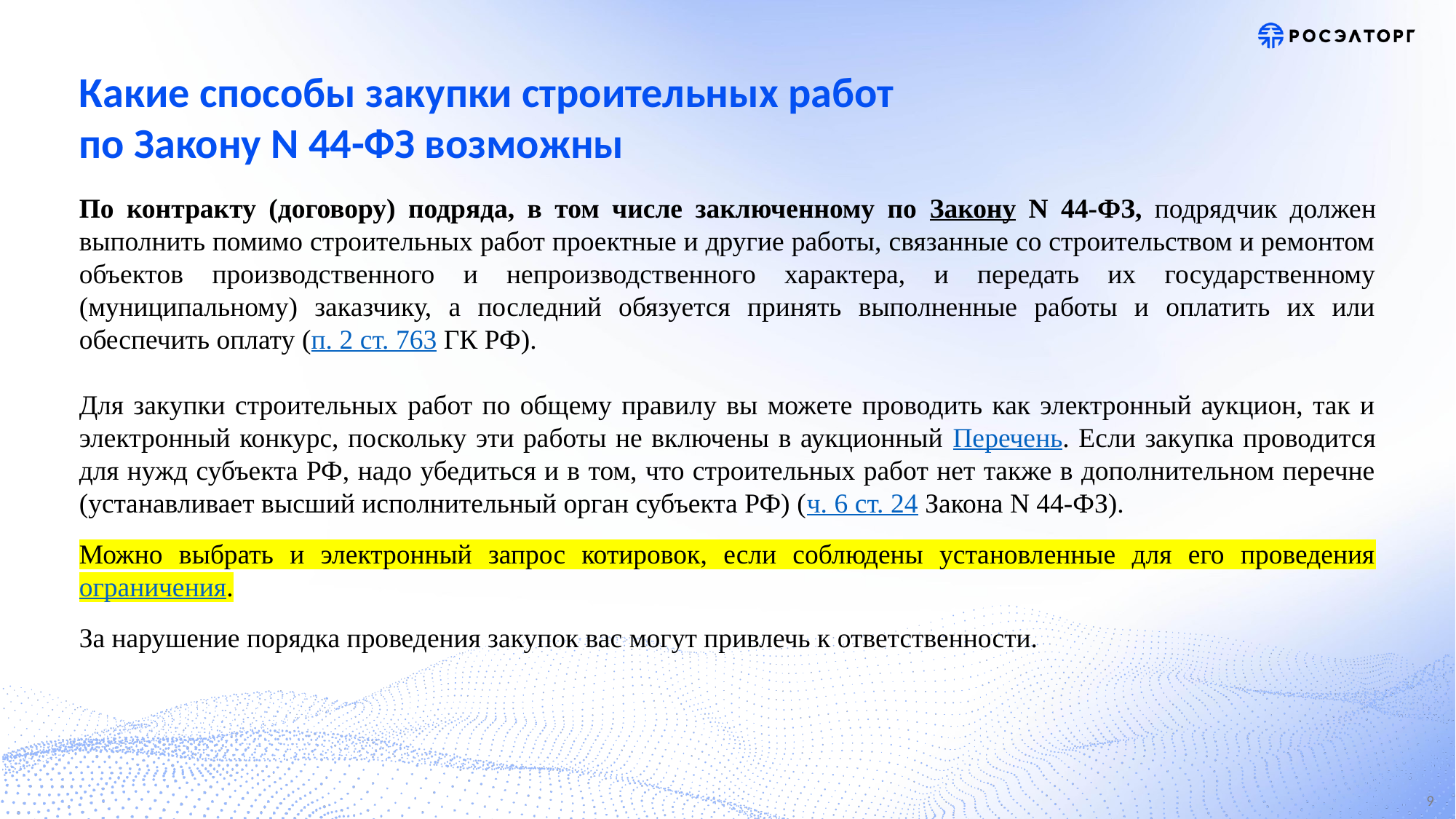

# Какие способы закупки строительных работ по Закону N 44-ФЗ возможны
По контракту (договору) подряда, в том числе заключенному по Закону N 44-ФЗ, подрядчик должен выполнить помимо строительных работ проектные и другие работы, связанные со строительством и ремонтом объектов производственного и непроизводственного характера, и передать их государственному (муниципальному) заказчику, а последний обязуется принять выполненные работы и оплатить их или обеспечить оплату (п. 2 ст. 763 ГК РФ).

Для закупки строительных работ по общему правилу вы можете проводить как электронный аукцион, так и электронный конкурс, поскольку эти работы не включены в аукционный Перечень. Если закупка проводится для нужд субъекта РФ, надо убедиться и в том, что строительных работ нет также в дополнительном перечне (устанавливает высший исполнительный орган субъекта РФ) (ч. 6 ст. 24 Закона N 44-ФЗ).
Можно выбрать и электронный запрос котировок, если соблюдены установленные для его проведения ограничения.
За нарушение порядка проведения закупок вас могут привлечь к ответственности.